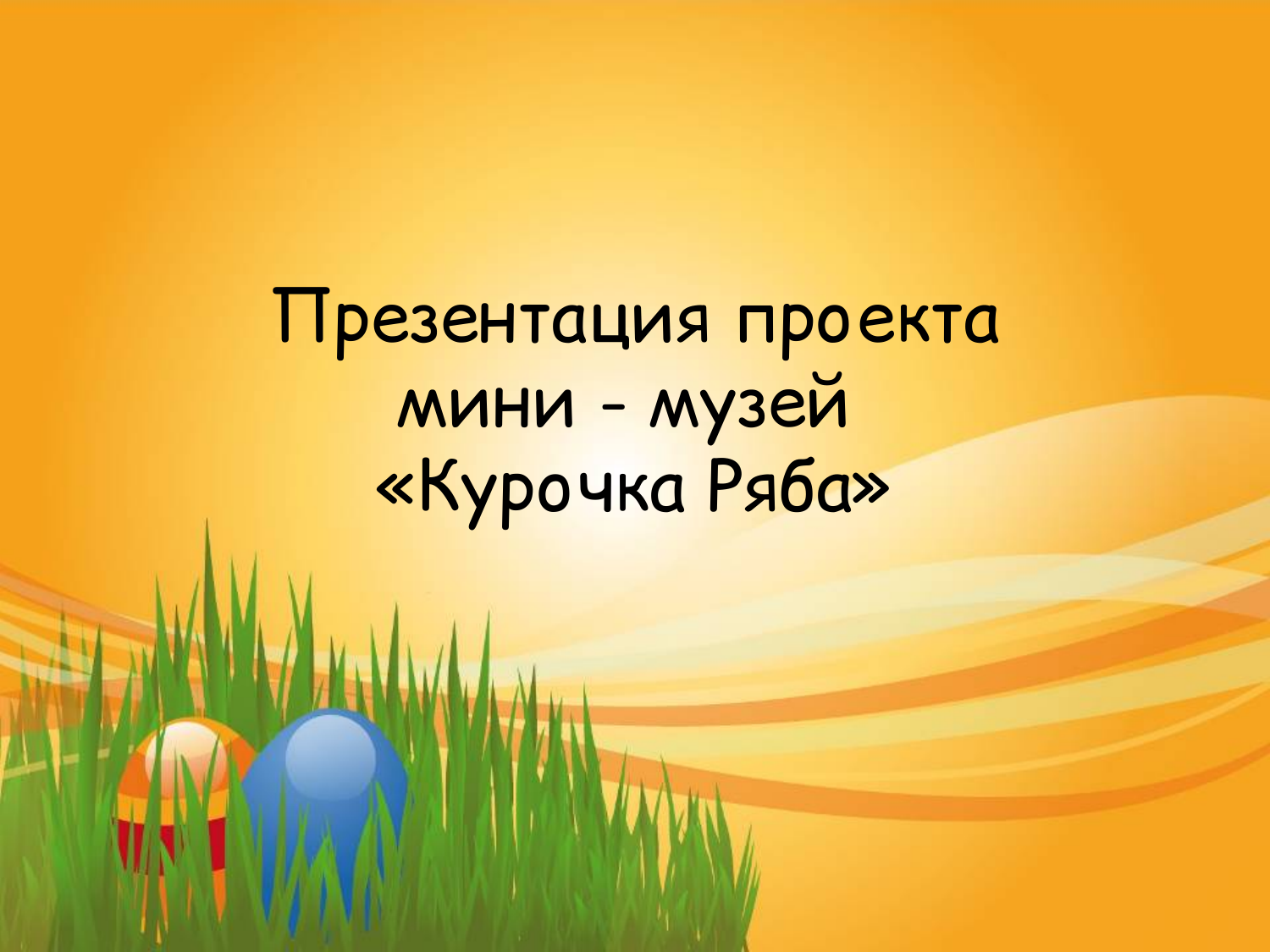

# Презентация проекта мини - музей «Курочка Ряба»